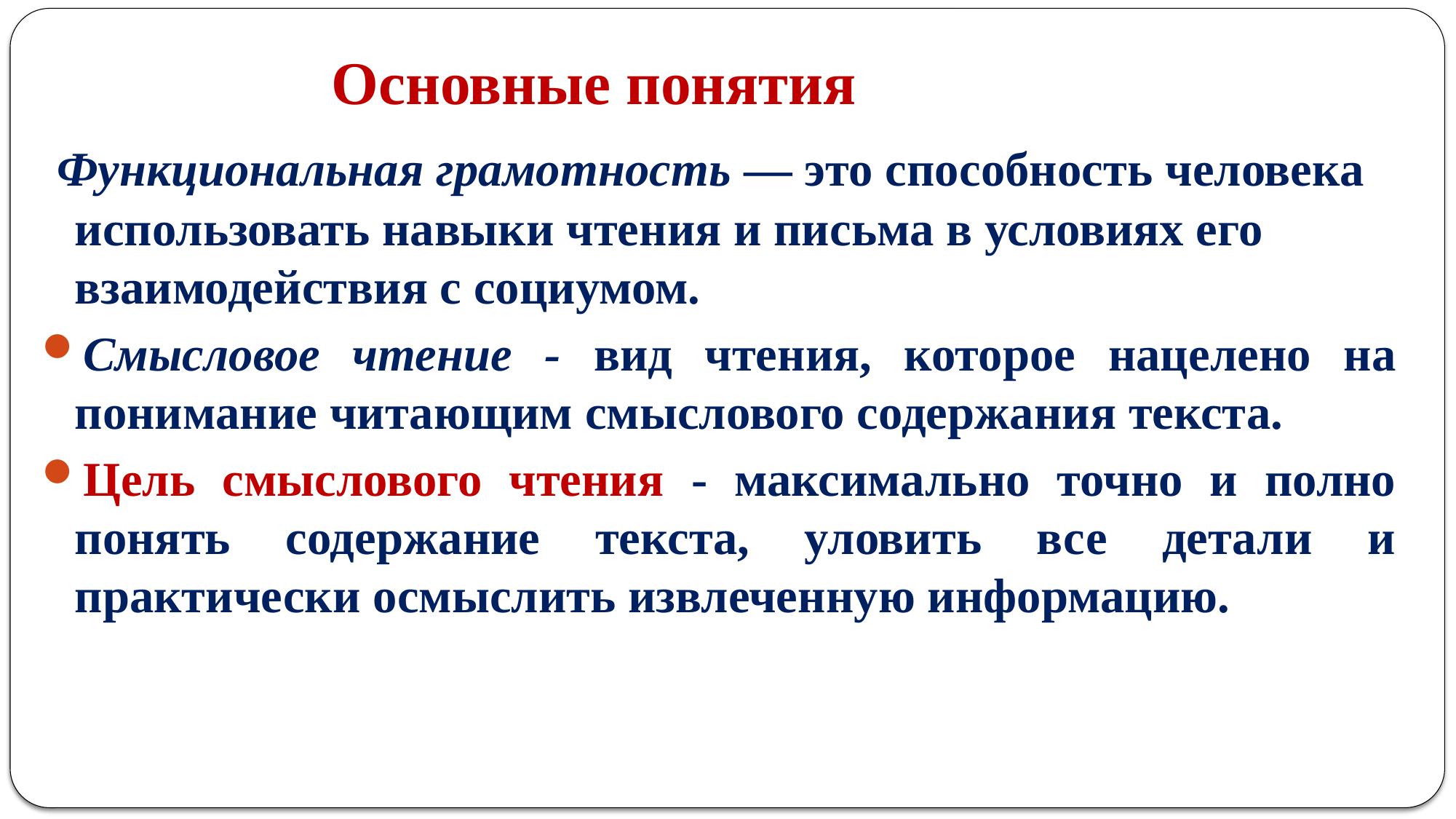

# Основные понятия
 Функциональная грамотность — это способность человека использовать навыки чтения и письма в условиях его взаимодействия с социумом.
Смысловое чтение - вид чтения, которое нацелено на понимание читающим смыслового содержания текста.
Цель смыслового чтения - максимально точно и полно понять содержание текста, уловить все детали и практически осмыслить извлеченную информацию.